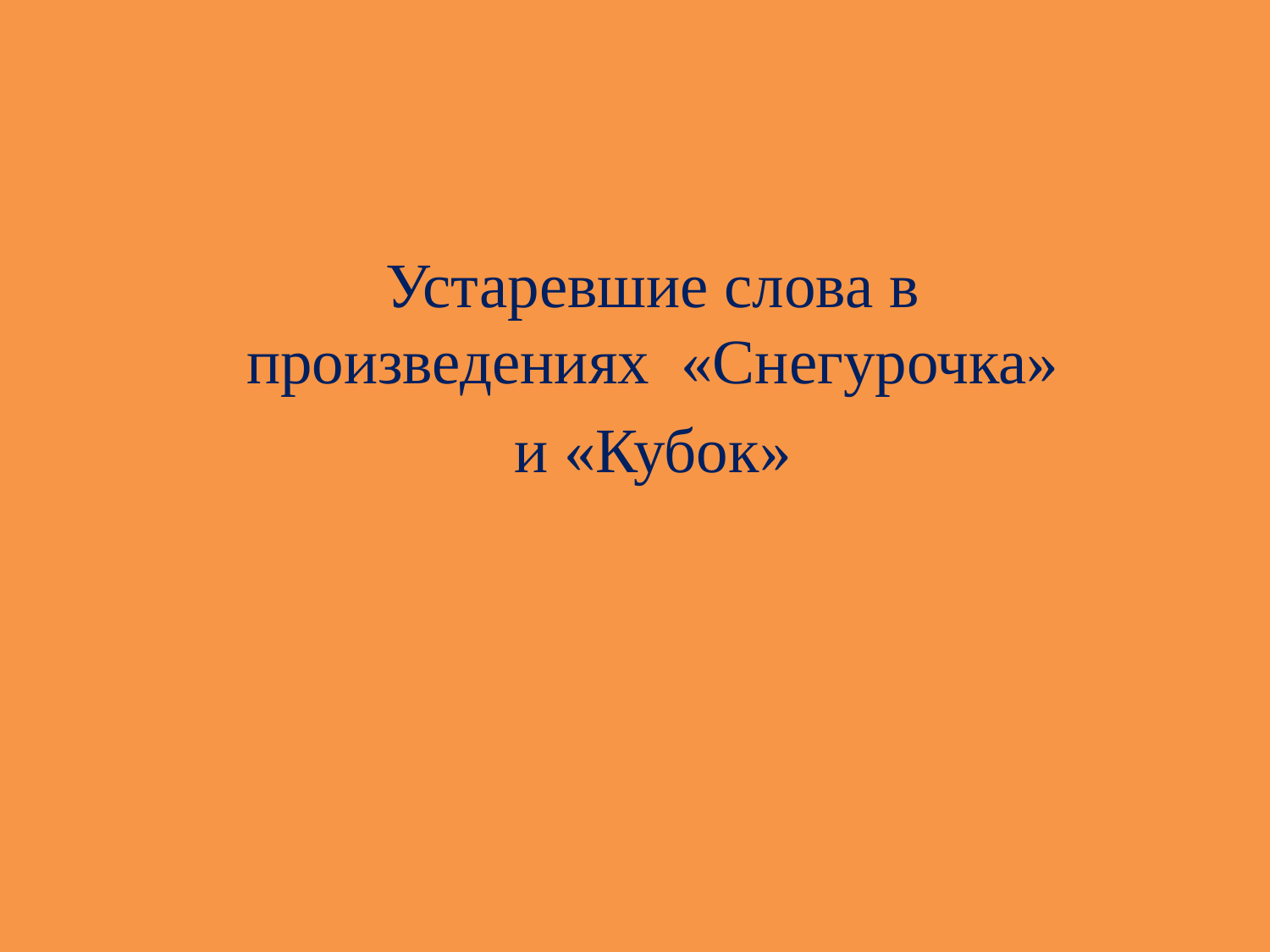

#
Устаревшие слова в произведениях  «Снегурочка»
и «Кубок»